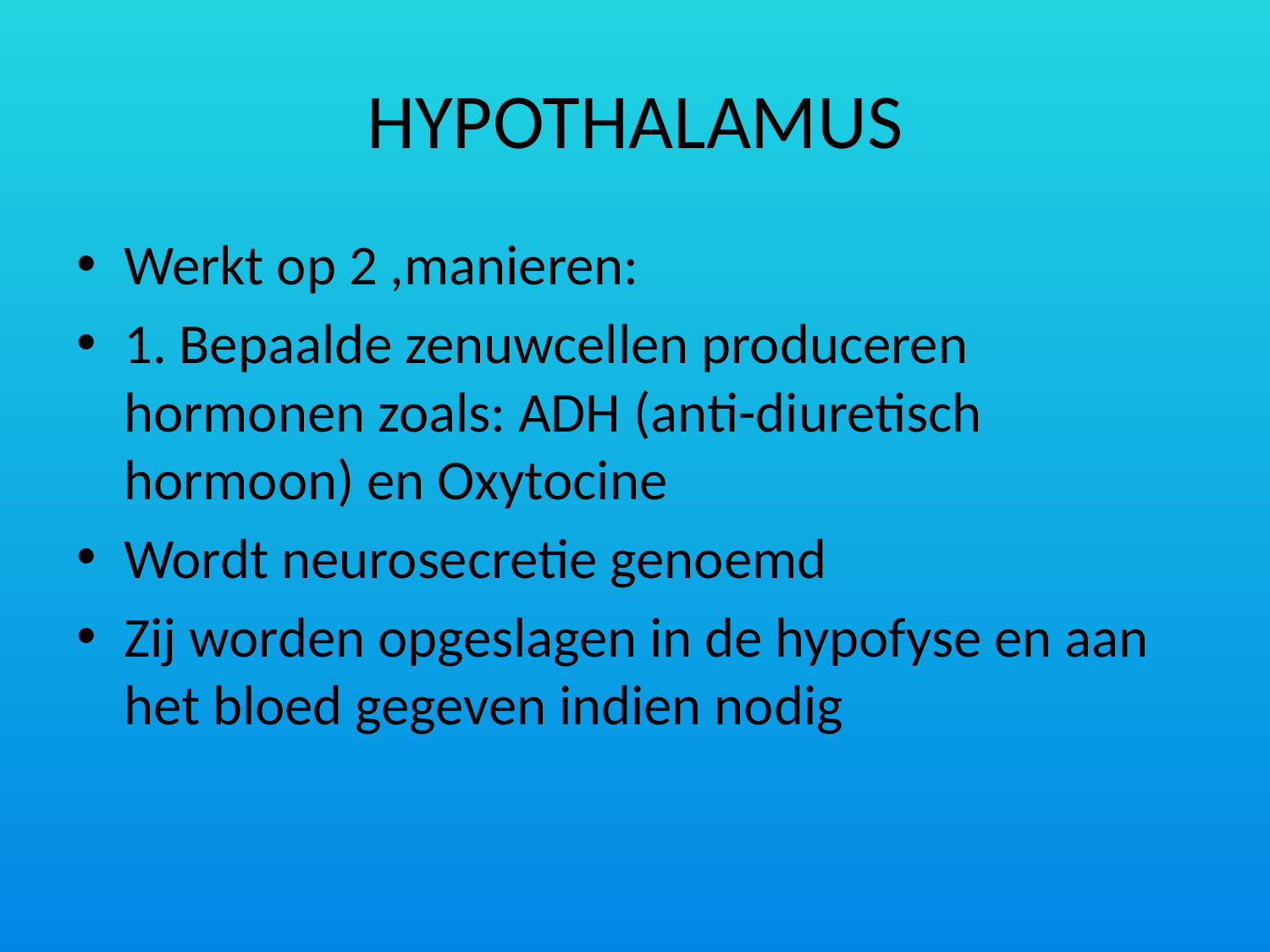

# HYPOTHALAMUS
Werkt op 2 ,manieren:
1. Bepaalde zenuwcellen produceren hormonen zoals: ADH (anti-diuretisch hormoon) en Oxytocine
Wordt neurosecretie genoemd
Zij worden opgeslagen in de hypofyse en aan het bloed gegeven indien nodig